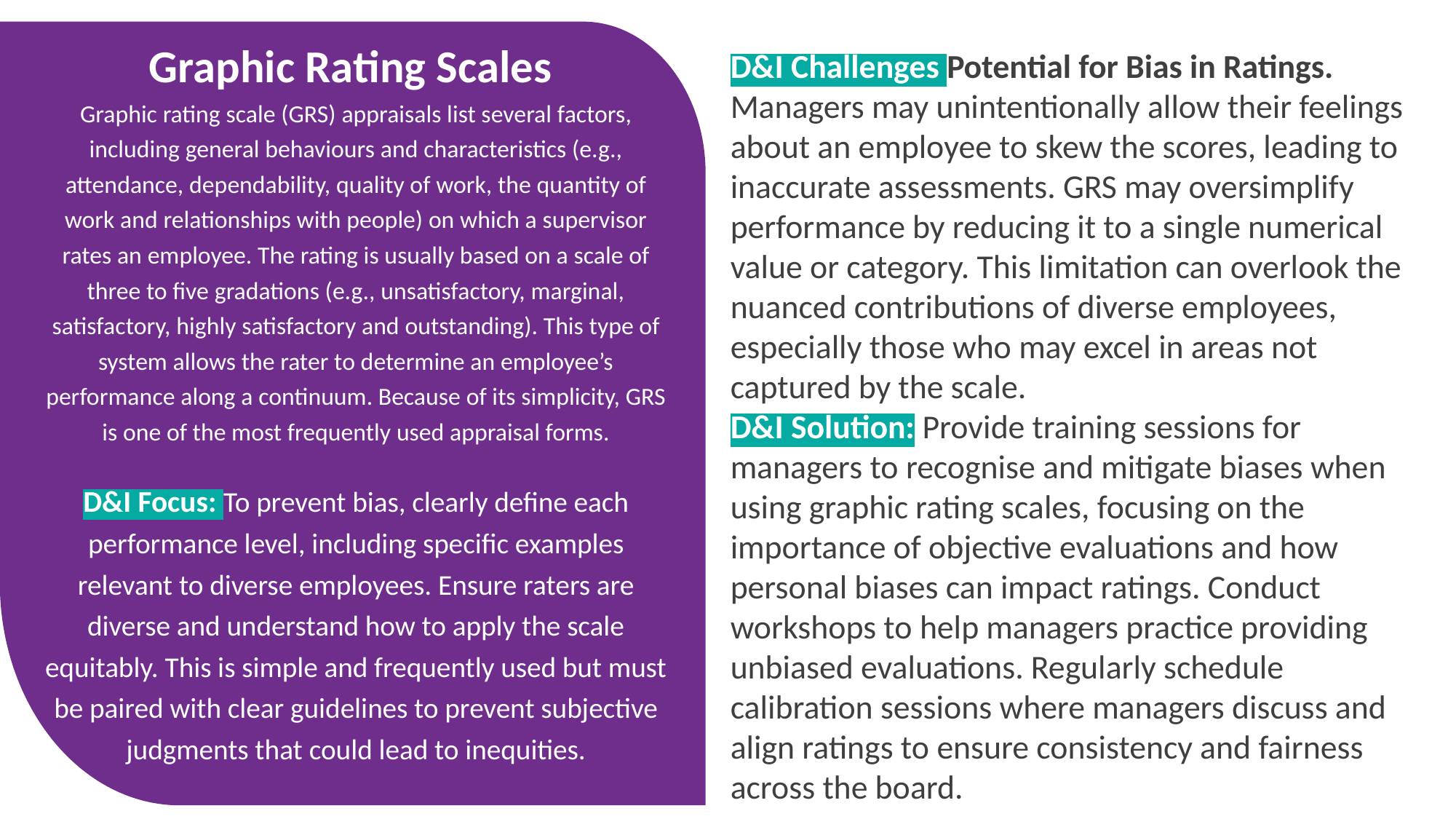

Graphic Rating Scales
Graphic rating scale (GRS) appraisals list several factors, including general behaviours and characteristics (e.g., attendance, dependability, quality of work, the quantity of work and relationships with people) on which a supervisor rates an employee. The rating is usually based on a scale of three to five gradations (e.g., unsatisfactory, marginal, satisfactory, highly satisfactory and outstanding). This type of system allows the rater to determine an employee’s performance along a continuum. Because of its simplicity, GRS is one of the most frequently used appraisal forms.

D&I Focus: To prevent bias, clearly define each performance level, including specific examples relevant to diverse employees. Ensure raters are diverse and understand how to apply the scale equitably. This is simple and frequently used but must be paired with clear guidelines to prevent subjective judgments that could lead to inequities.

D&I Challenges Potential for Bias in Ratings. Managers may unintentionally allow their feelings about an employee to skew the scores, leading to inaccurate assessments. GRS may oversimplify performance by reducing it to a single numerical value or category. This limitation can overlook the nuanced contributions of diverse employees, especially those who may excel in areas not captured by the scale.
D&I Solution: Provide training sessions for managers to recognise and mitigate biases when using graphic rating scales, focusing on the importance of objective evaluations and how personal biases can impact ratings. Conduct workshops to help managers practice providing unbiased evaluations. Regularly schedule calibration sessions where managers discuss and align ratings to ensure consistency and fairness across the board.